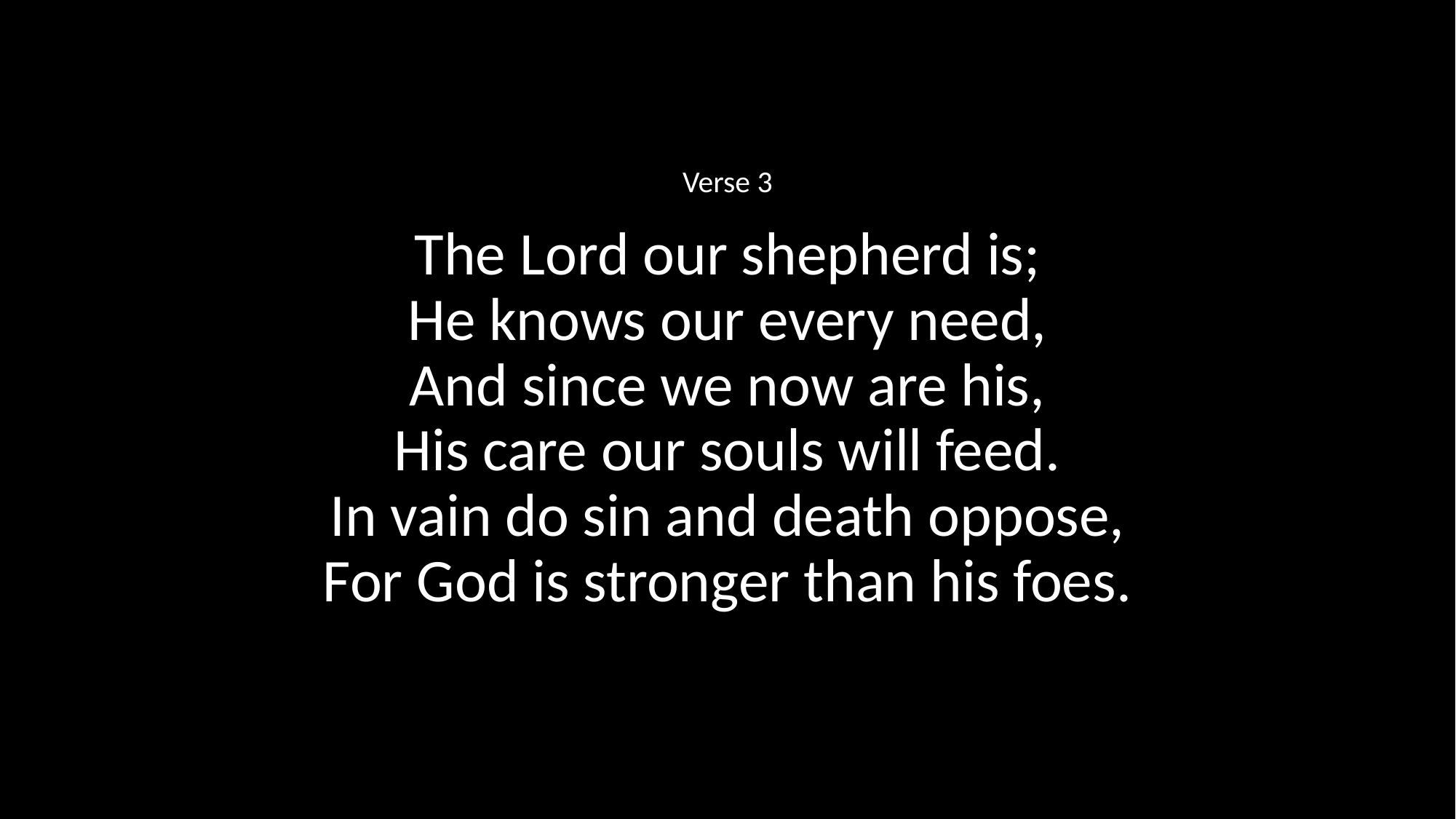

Verse 3
The Lord our shepherd is;
He knows our every need,
And since we now are his,
His care our souls will feed.
In vain do sin and death oppose,
For God is stronger than his foes.